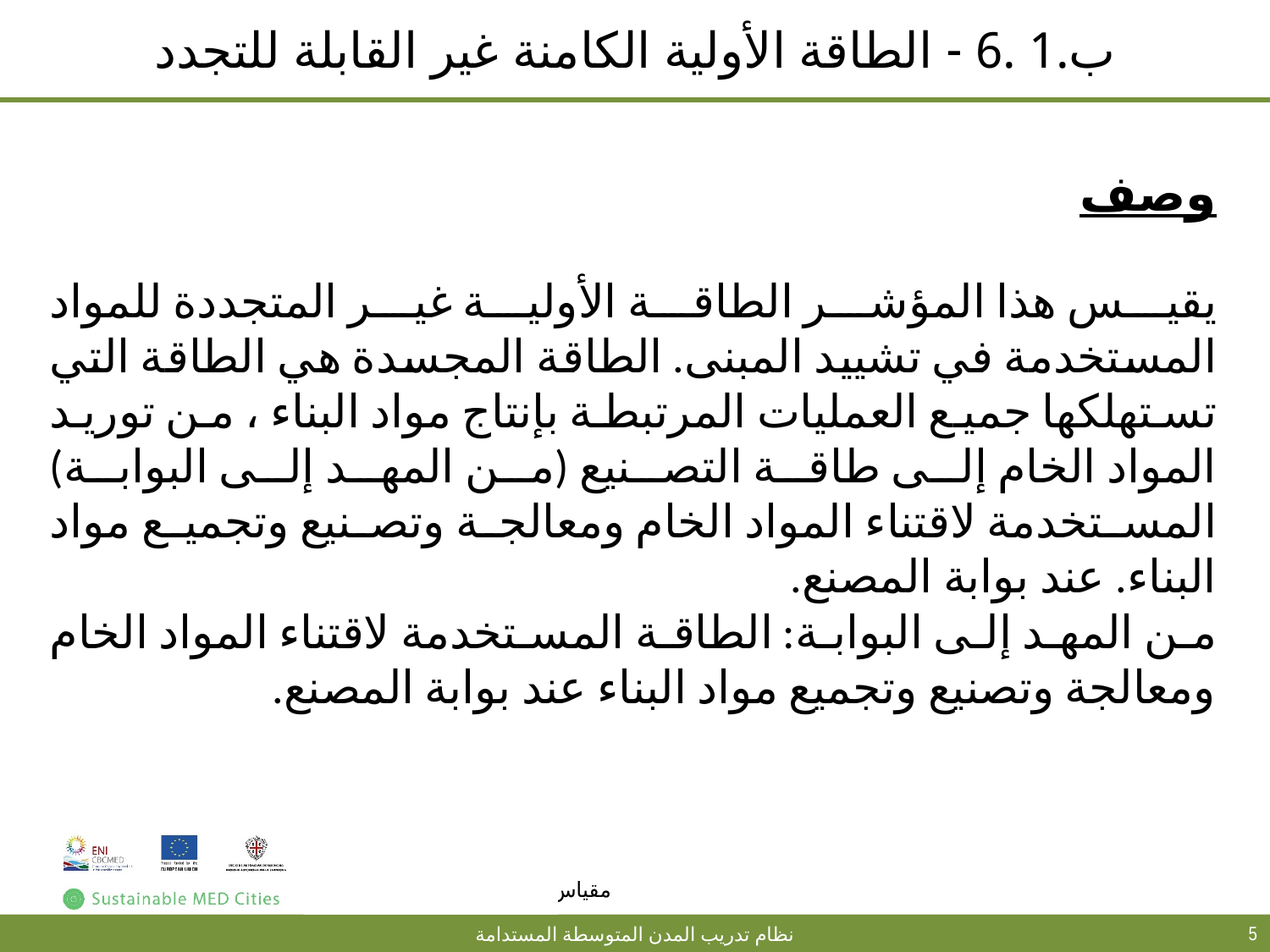

ب.1 .6 - الطاقة الأولية الكامنة غير القابلة للتجدد
وصف

يقيس هذا المؤشر الطاقة الأولية غير المتجددة للمواد المستخدمة في تشييد المبنى. الطاقة المجسدة هي الطاقة التي تستهلكها جميع العمليات المرتبطة بإنتاج مواد البناء ، من توريد المواد الخام إلى طاقة التصنيع (من المهد إلى البوابة) المستخدمة لاقتناء المواد الخام ومعالجة وتصنيع وتجميع مواد البناء. عند بوابة المصنع.
من المهد إلى البوابة: الطاقة المستخدمة لاقتناء المواد الخام ومعالجة وتصنيع وتجميع مواد البناء عند بوابة المصنع.

5